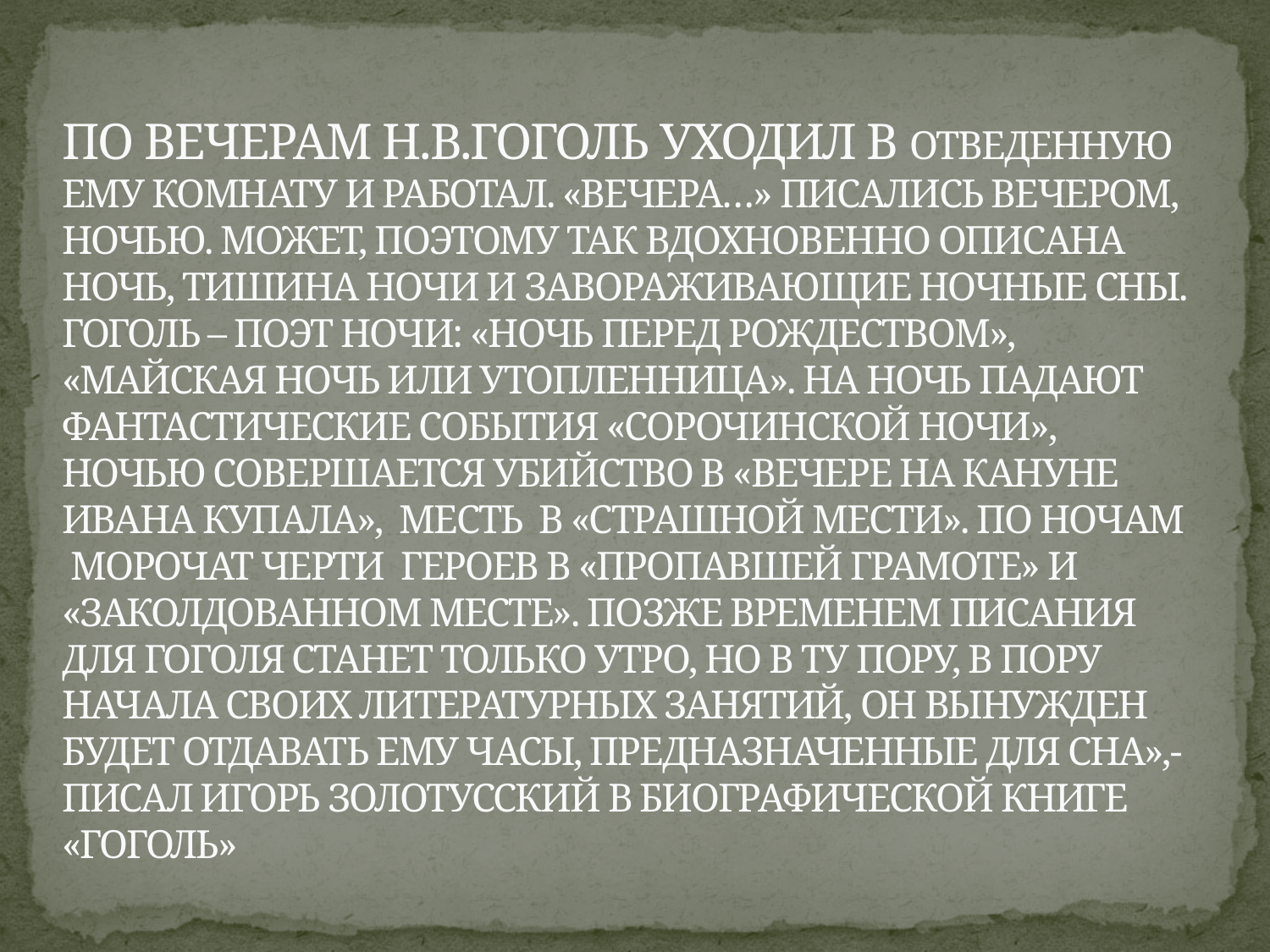

# ПО ВЕЧЕРАМ Н.В.ГОГОЛЬ УХОДИЛ В ОТВЕДЕННУЮ ЕМУ КОМНАТУ И РАБОТАЛ. «ВЕЧЕРА…» ПИСАЛИСЬ ВЕЧЕРОМ, НОЧЬЮ. МОЖЕТ, ПОЭТОМУ ТАК ВДОХНОВЕННО ОПИСАНА НОЧЬ, ТИШИНА НОЧИ И ЗАВОРАЖИВАЮЩИЕ НОЧНЫЕ СНЫ. ГОГОЛЬ – ПОЭТ НОЧИ: «НОЧЬ ПЕРЕД РОЖДЕСТВОМ», «МАЙСКАЯ НОЧЬ ИЛИ УТОПЛЕННИЦА». НА НОЧЬ ПАДАЮТ ФАНТАСТИЧЕСКИЕ СОБЫТИЯ «СОРОЧИНСКОЙ НОЧИ», НОЧЬЮ СОВЕРШАЕТСЯ УБИЙСТВО В «ВЕЧЕРЕ НА КАНУНЕ ИВАНА КУПАЛА»,  МЕСТЬ  В «СТРАШНОЙ МЕСТИ». ПО НОЧАМ  МОРОЧАТ ЧЕРТИ  ГЕРОЕВ В «ПРОПАВШЕЙ ГРАМОТЕ» И «ЗАКОЛДОВАННОМ МЕСТЕ». ПОЗЖЕ ВРЕМЕНЕМ ПИСАНИЯ ДЛЯ ГОГОЛЯ СТАНЕТ ТОЛЬКО УТРО, НО В ТУ ПОРУ, В ПОРУ НАЧАЛА СВОИХ ЛИТЕРАТУРНЫХ ЗАНЯТИЙ, ОН ВЫНУЖДЕН БУДЕТ ОТДАВАТЬ ЕМУ ЧАСЫ, ПРЕДНАЗНАЧЕННЫЕ ДЛЯ СНА»,- ПИСАЛ ИГОРЬ ЗОЛОТУССКИЙ В БИОГРАФИЧЕСКОЙ КНИГЕ «ГОГОЛЬ»